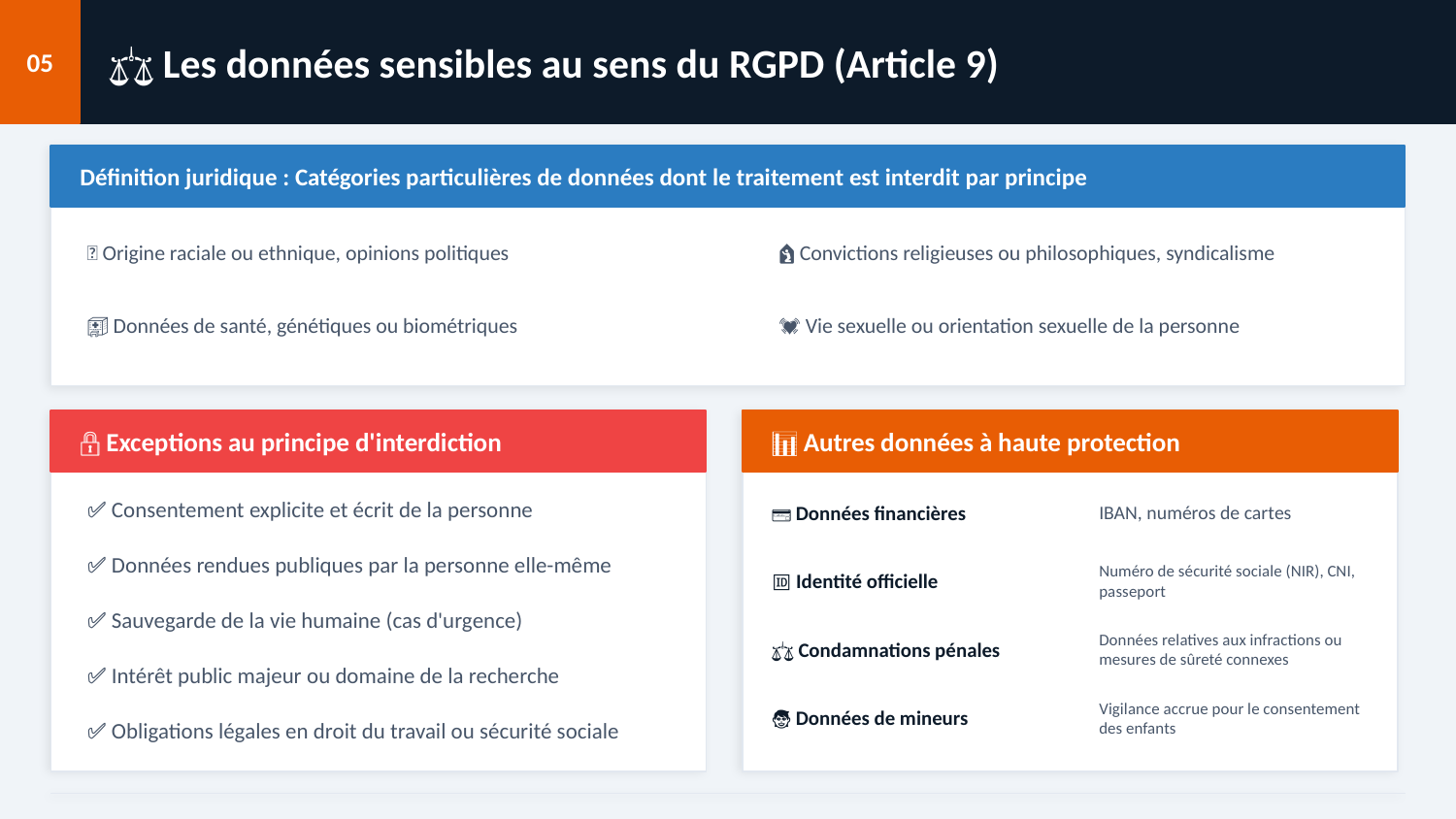

05
⚖️ Les données sensibles au sens du RGPD (Article 9)

Définition juridique : Catégories particulières de données dont le traitement est interdit par principe
🧬 Origine raciale ou ethnique, opinions politiques
🛐 Convictions religieuses ou philosophiques, syndicalisme
🏥 Données de santé, génétiques ou biométriques
💓 Vie sexuelle ou orientation sexuelle de la personne

🔒 Exceptions au principe d'interdiction
📊 Autres données à haute protection
✅ Consentement explicite et écrit de la personne
💳 Données financières
IBAN, numéros de cartes
✅ Données rendues publiques par la personne elle-même
🆔 Identité officielle
Numéro de sécurité sociale (NIR), CNI, passeport
✅ Sauvegarde de la vie humaine (cas d'urgence)
⚖️ Condamnations pénales
Données relatives aux infractions ou mesures de sûreté connexes
✅ Intérêt public majeur ou domaine de la recherche
🧒 Données de mineurs
Vigilance accrue pour le consentement des enfants
✅ Obligations légales en droit du travail ou sécurité sociale